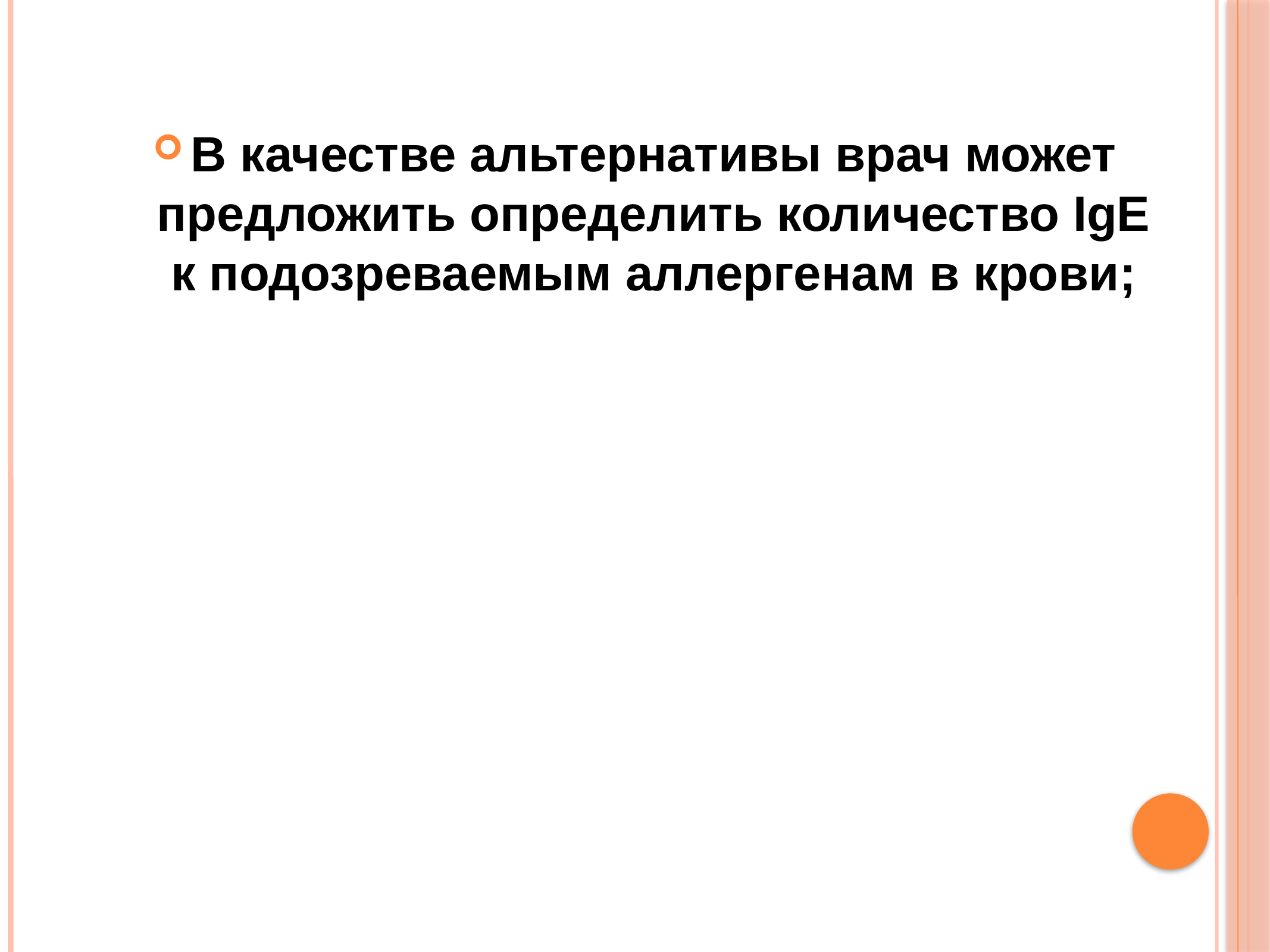

В качестве альтернативы врач может предложить определить количество IgE к подозреваемым аллергенам в крови;